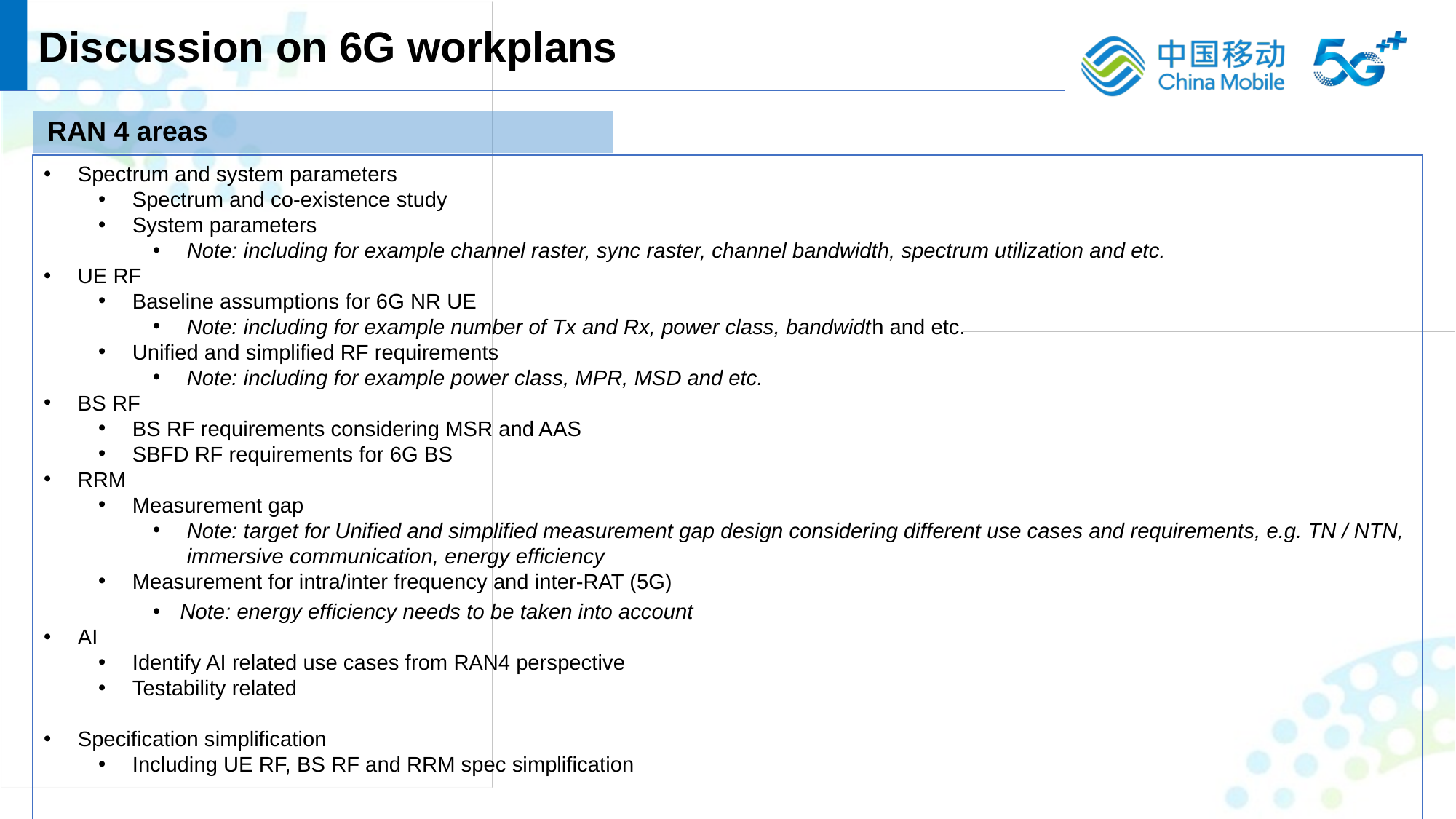

Discussion on 6G workplans
RAN 4 areas

Spectrum and system parameters
Spectrum and co-existence study
System parameters
Note: including for example channel raster, sync raster, channel bandwidth, spectrum utilization and etc.
UE RF
Baseline assumptions for 6G NR UE
Note: including for example number of Tx and Rx, power class, bandwidth and etc.
Unified and simplified RF requirements
Note: including for example power class, MPR, MSD and etc.
BS RF
BS RF requirements considering MSR and AAS
SBFD RF requirements for 6G BS
RRM
Measurement gap
Note: target for Unified and simplified measurement gap design considering different use cases and requirements, e.g. TN / NTN, immersive communication, energy efficiency
Measurement for intra/inter frequency and inter-RAT (5G)
Note: energy efficiency needs to be taken into account
AI
Identify AI related use cases from RAN4 perspective
Testability related

Specification simplification
Including UE RF, BS RF and RRM spec simplification